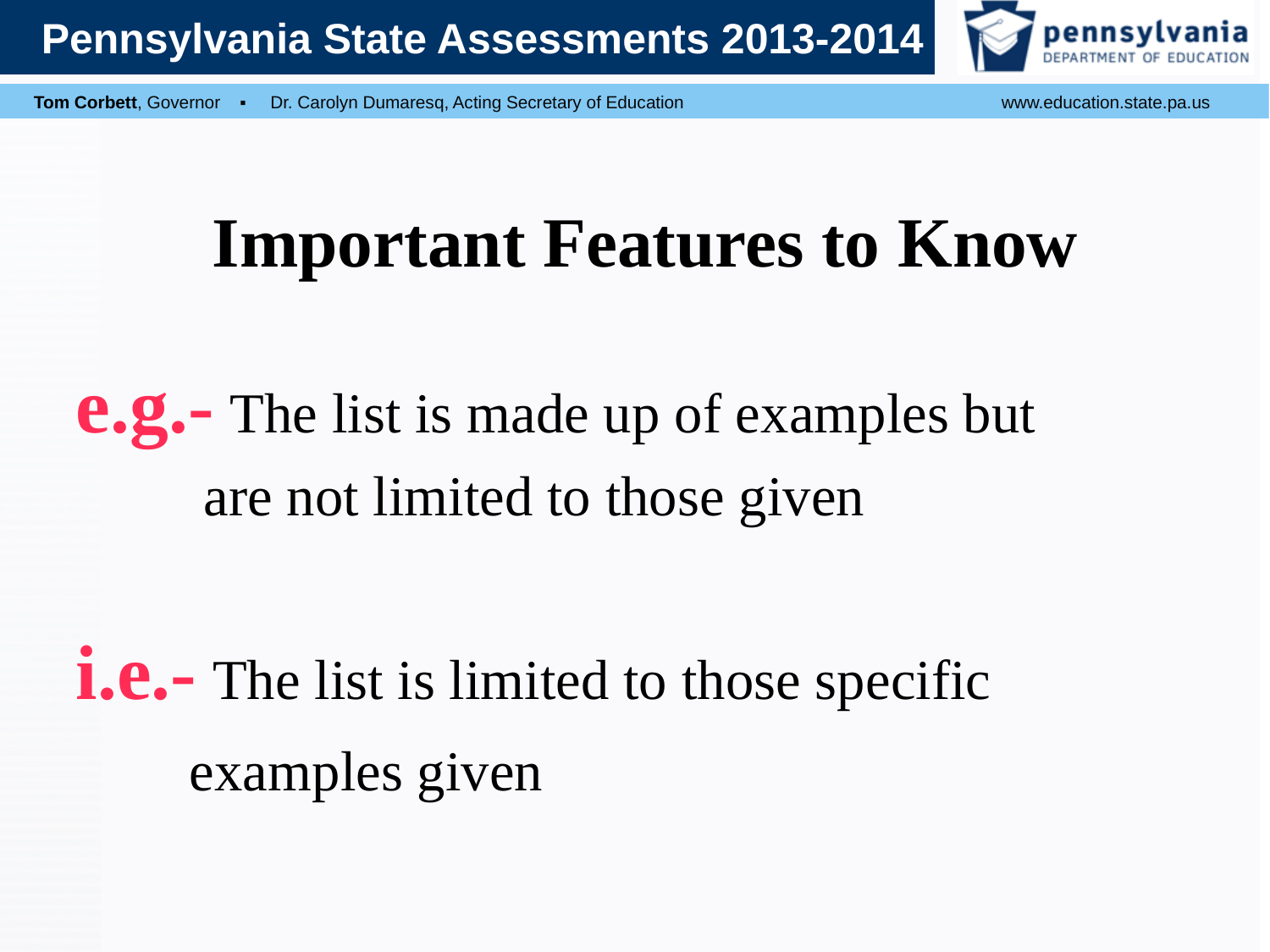

# Important Features to Know
e.g.- The list is made up of examples but
         are not limited to those given

i.e.- The list is limited to those specific
        examples given